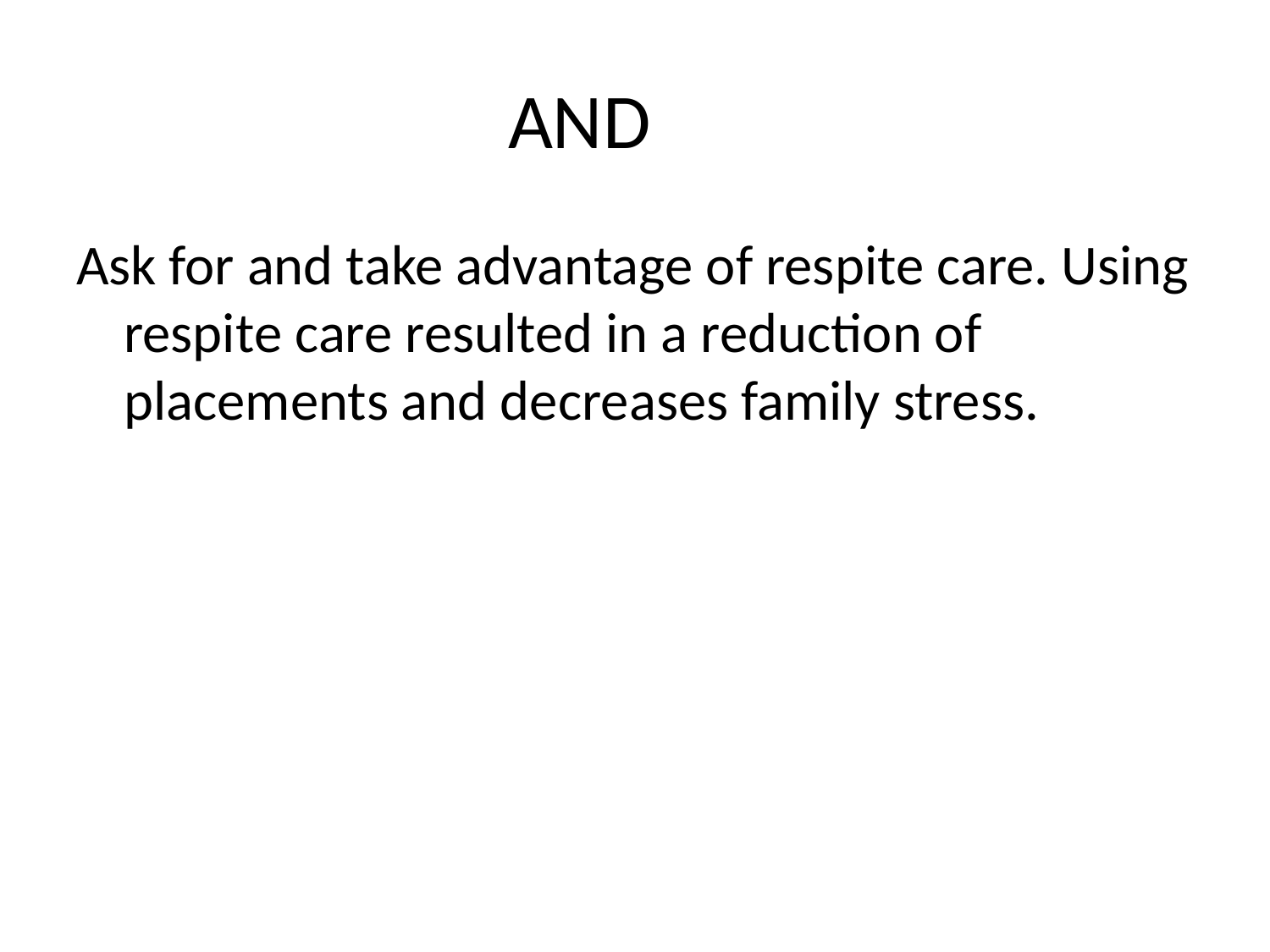

# AND
Ask for and take advantage of respite care. Using respite care resulted in a reduction of placements and decreases family stress.